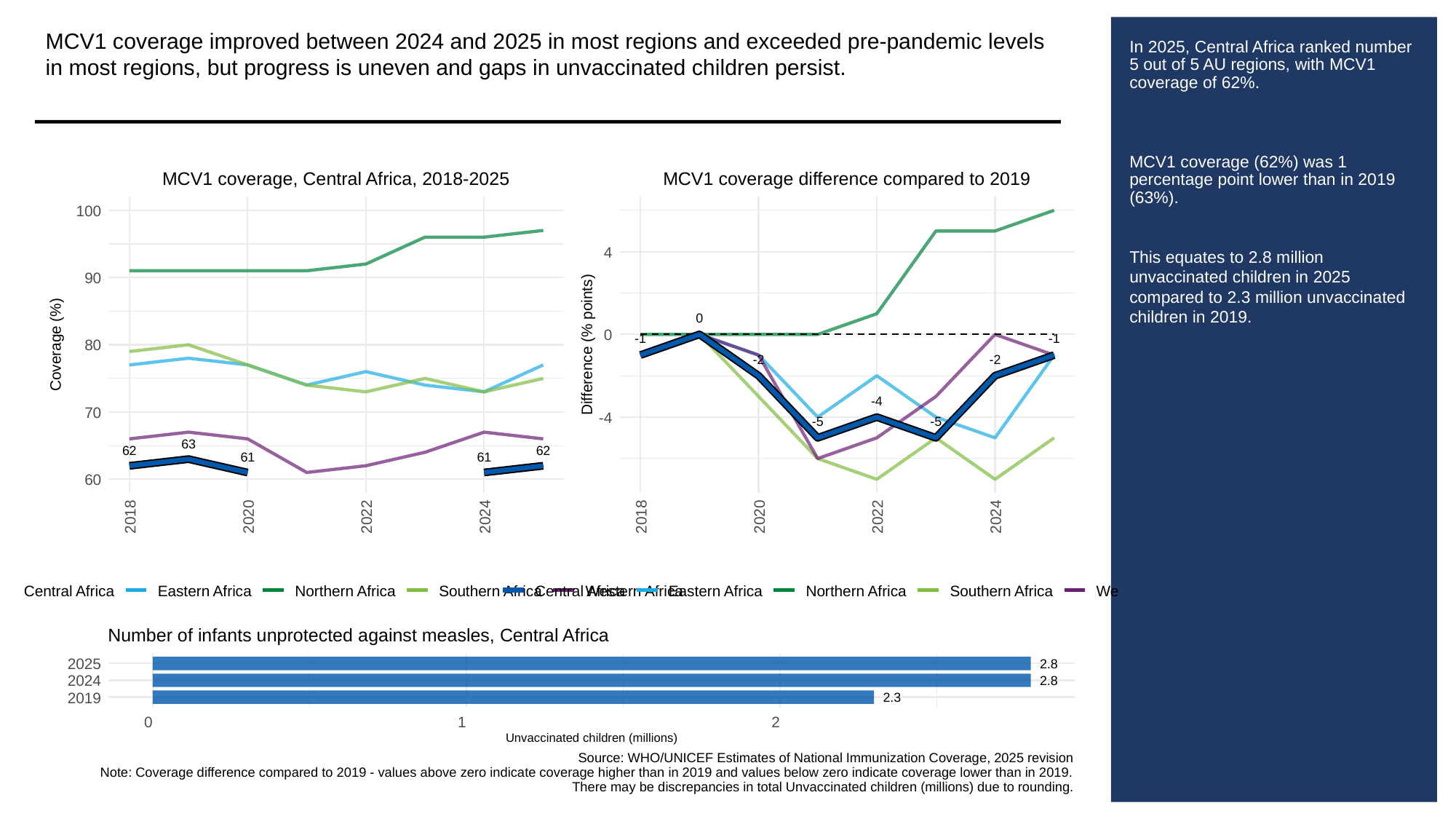

MCV1 coverage improved between 2024 and 2025 in most regions and exceeded pre-pandemic levels in most regions, but progress is uneven and gaps in unvaccinated children persist.
# In 2025, Central Africa ranked number 5 out of 5 AU regions, with MCV1 coverage of 62%.

MCV1 coverage (62%) was 1 percentage point lower than in 2019 (63%).

This equates to 2.8 million unvaccinated children in 2025 compared to 2.3 million unvaccinated children in 2019.

MCV1 coverage, Central Africa, 2018-2025
MCV1 coverage difference compared to 2019

100

4

90

0
0
-1
-1

Coverage (%)
80
Difference (% points)

-2
-2

-4
70
-4

-5
-5

63
62
62

61
61

60

2018
2020
2022
2024
2018
2020
2022
2024
Central Africa
Eastern Africa
Northern Africa
Southern Africa
Central Africa
Western Africa
Eastern Africa
Northern Africa
Southern Africa
Western Africa

Number of infants unprotected against measles, Central Africa

2025
2.8

2024
2.8

2019
2.3

0
1
2
Unvaccinated children (millions)
Source: WHO/UNICEF Estimates of National Immunization Coverage, 2025 revision
Note: Coverage difference compared to 2019 - values above zero indicate coverage higher than in 2019 and values below zero indicate coverage lower than in 2019.
There may be discrepancies in total Unvaccinated children (millions) due to rounding.